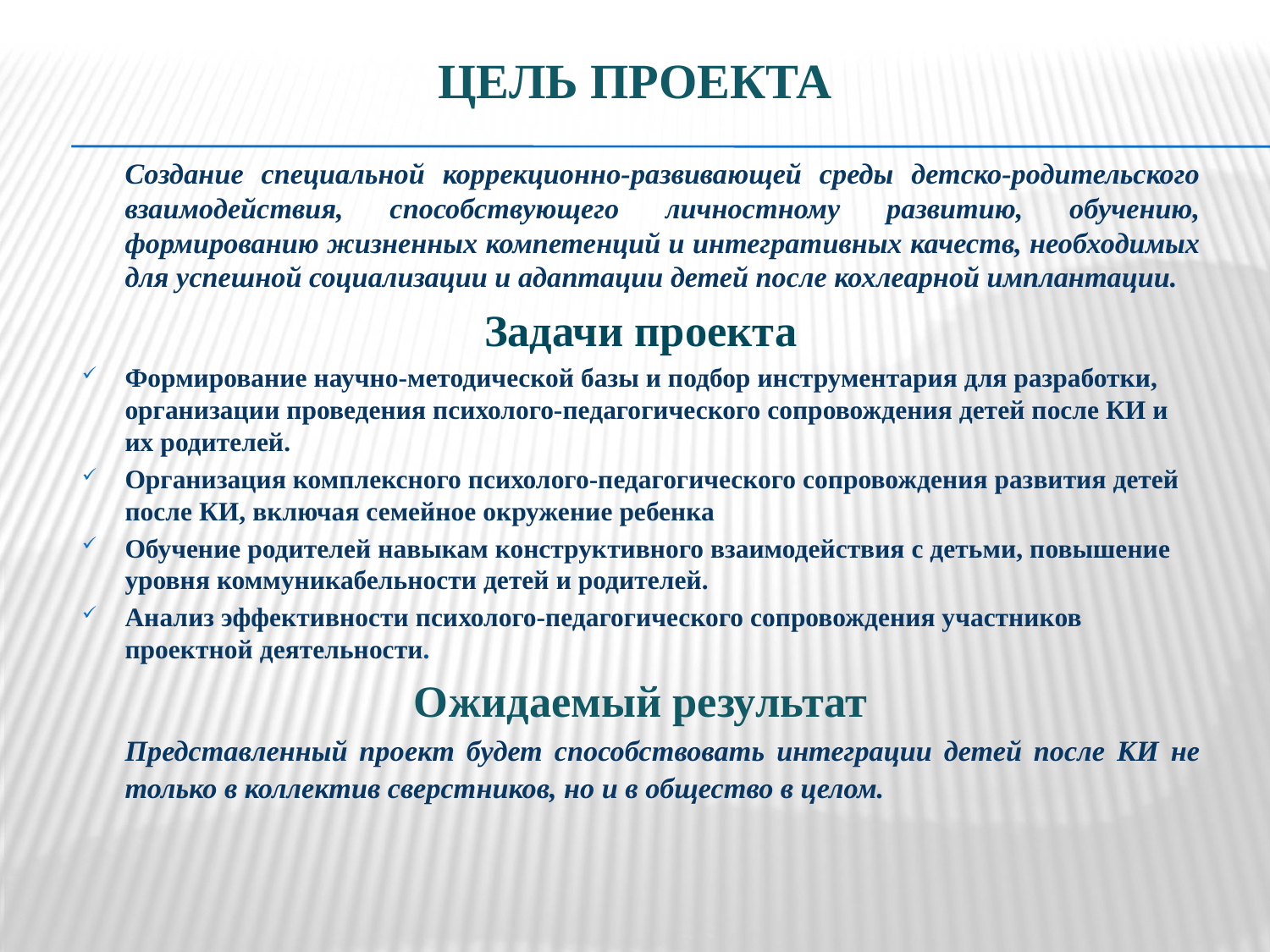

# Цель проекта
		Создание специальной коррекционно-развивающей среды детско-родительского взаимодействия, способствующего личностному развитию, обучению, формированию жизненных компетенций и интегративных качеств, необходимых для успешной социализации и адаптации детей после кохлеарной имплантации.
Задачи проекта
Формирование научно-методической базы и подбор инструментария для разработки, организации проведения психолого-педагогического сопровождения детей после КИ и их родителей.
Организация комплексного психолого-педагогического сопровождения развития детей после КИ, включая семейное окружение ребенка
Обучение родителей навыкам конструктивного взаимодействия с детьми, повышение уровня коммуникабельности детей и родителей.
Анализ эффективности психолого-педагогического сопровождения участников проектной деятельности.
Ожидаемый результат
		Представленный проект будет способствовать интеграции детей после КИ не только в коллектив сверстников, но и в общество в целом.